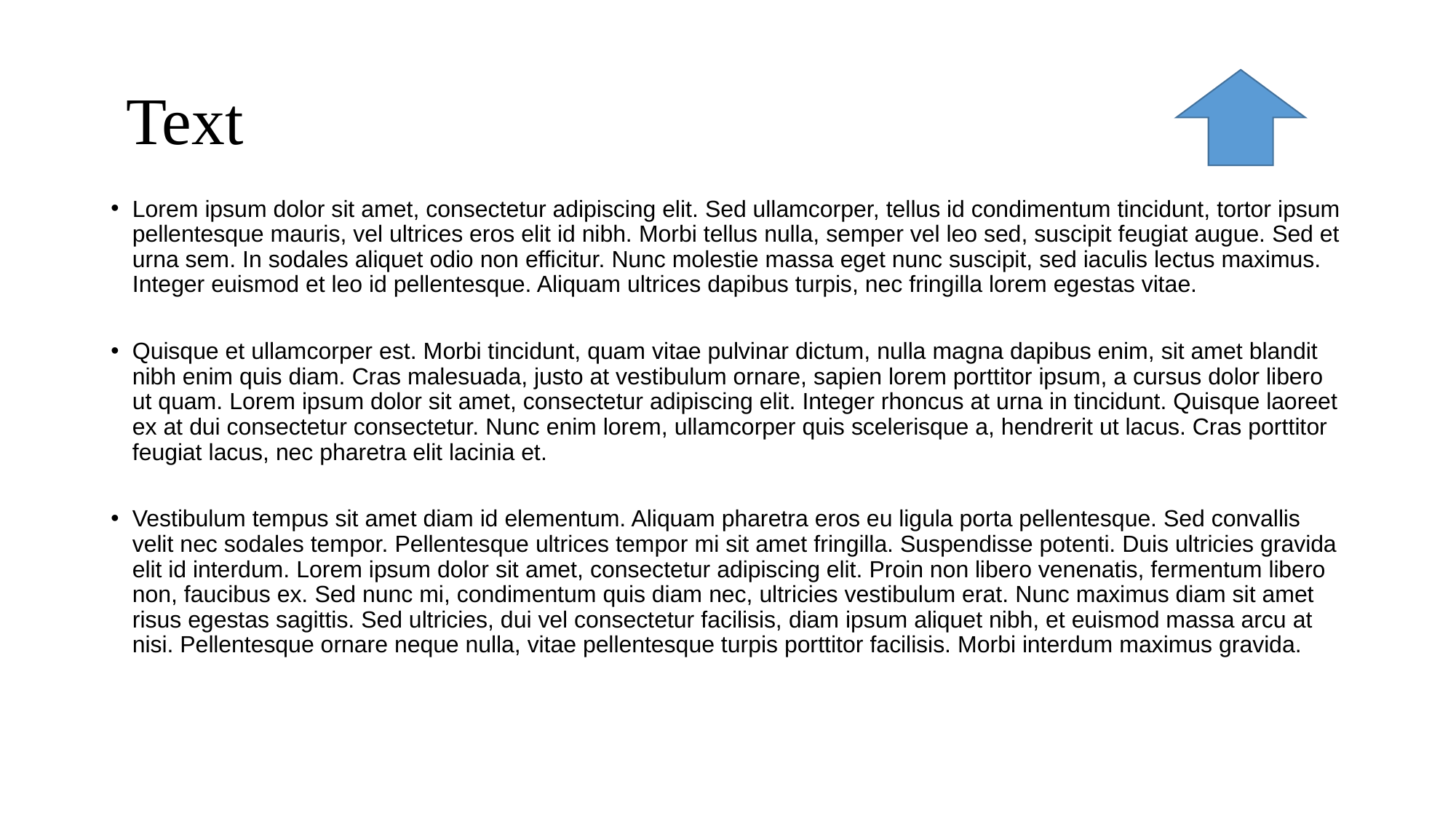

# Text

Lorem ipsum dolor sit amet, consectetur adipiscing elit. Sed ullamcorper, tellus id condimentum tincidunt, tortor ipsum pellentesque mauris, vel ultrices eros elit id nibh. Morbi tellus nulla, semper vel leo sed, suscipit feugiat augue. Sed et urna sem. In sodales aliquet odio non efficitur. Nunc molestie massa eget nunc suscipit, sed iaculis lectus maximus. Integer euismod et leo id pellentesque. Aliquam ultrices dapibus turpis, nec fringilla lorem egestas vitae.

Quisque et ullamcorper est. Morbi tincidunt, quam vitae pulvinar dictum, nulla magna dapibus enim, sit amet blandit nibh enim quis diam. Cras malesuada, justo at vestibulum ornare, sapien lorem porttitor ipsum, a cursus dolor libero ut quam. Lorem ipsum dolor sit amet, consectetur adipiscing elit. Integer rhoncus at urna in tincidunt. Quisque laoreet ex at dui consectetur consectetur. Nunc enim lorem, ullamcorper quis scelerisque a, hendrerit ut lacus. Cras porttitor feugiat lacus, nec pharetra elit lacinia et.

Vestibulum tempus sit amet diam id elementum. Aliquam pharetra eros eu ligula porta pellentesque. Sed convallis velit nec sodales tempor. Pellentesque ultrices tempor mi sit amet fringilla. Suspendisse potenti. Duis ultricies gravida elit id interdum. Lorem ipsum dolor sit amet, consectetur adipiscing elit. Proin non libero venenatis, fermentum libero non, faucibus ex. Sed nunc mi, condimentum quis diam nec, ultricies vestibulum erat. Nunc maximus diam sit amet risus egestas sagittis. Sed ultricies, dui vel consectetur facilisis, diam ipsum aliquet nibh, et euismod massa arcu at nisi. Pellentesque ornare neque nulla, vitae pellentesque turpis porttitor facilisis. Morbi interdum maximus gravida.